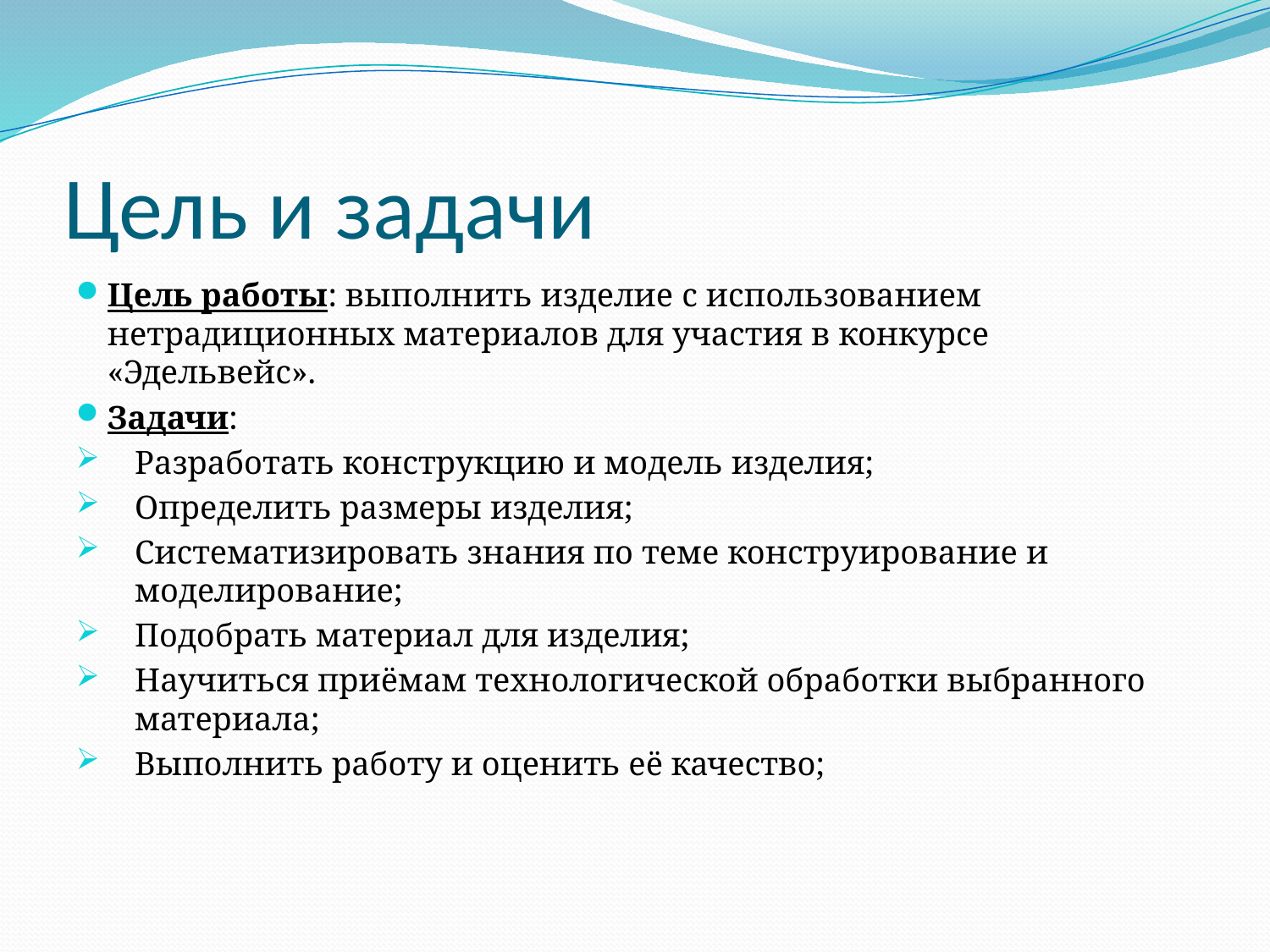

# Цель и задачи
Цель работы: выполнить изделие с использованием нетрадиционных материалов для участия в конкурсе «Эдельвейс».
Задачи:
Разработать конструкцию и модель изделия;
Определить размеры изделия;
Систематизировать знания по теме конструирование и моделирование;
Подобрать материал для изделия;
Научиться приёмам технологической обработки выбранного материала;
Выполнить работу и оценить её качество;